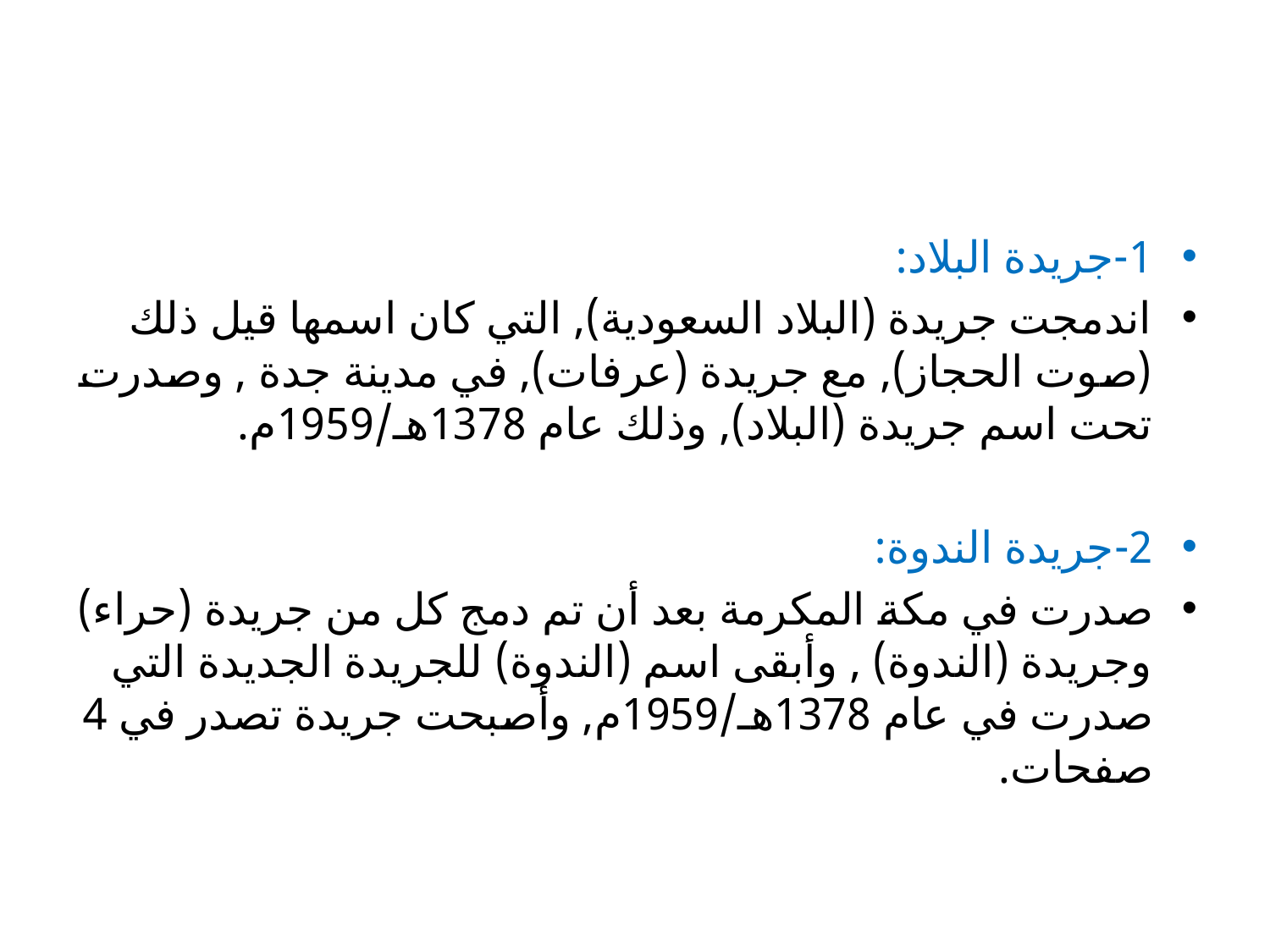

#
1-جريدة البلاد:
اندمجت جريدة (البلاد السعودية), التي كان اسمها قيل ذلك (صوت الحجاز), مع جريدة (عرفات), في مدينة جدة , وصدرت تحت اسم جريدة (البلاد), وذلك عام 1378هـ/1959م.

2-جريدة الندوة:
صدرت في مكة المكرمة بعد أن تم دمج كل من جريدة (حراء) وجريدة (الندوة) , وأبقى اسم (الندوة) للجريدة الجديدة التي صدرت في عام 1378هـ/1959م, وأصبحت جريدة تصدر في 4 صفحات.